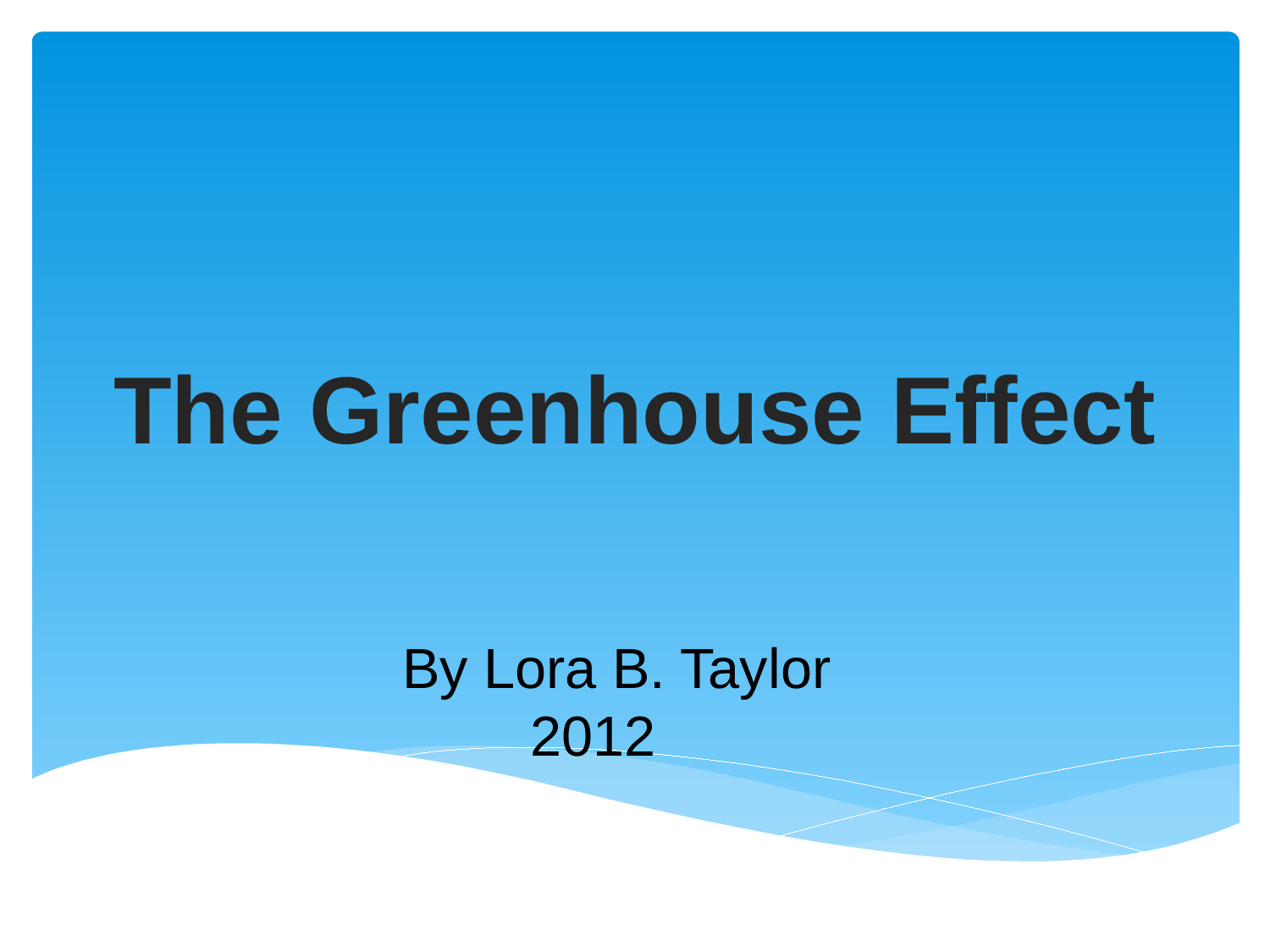

# The Greenhouse Effect
   By Lora B. Taylor
2012